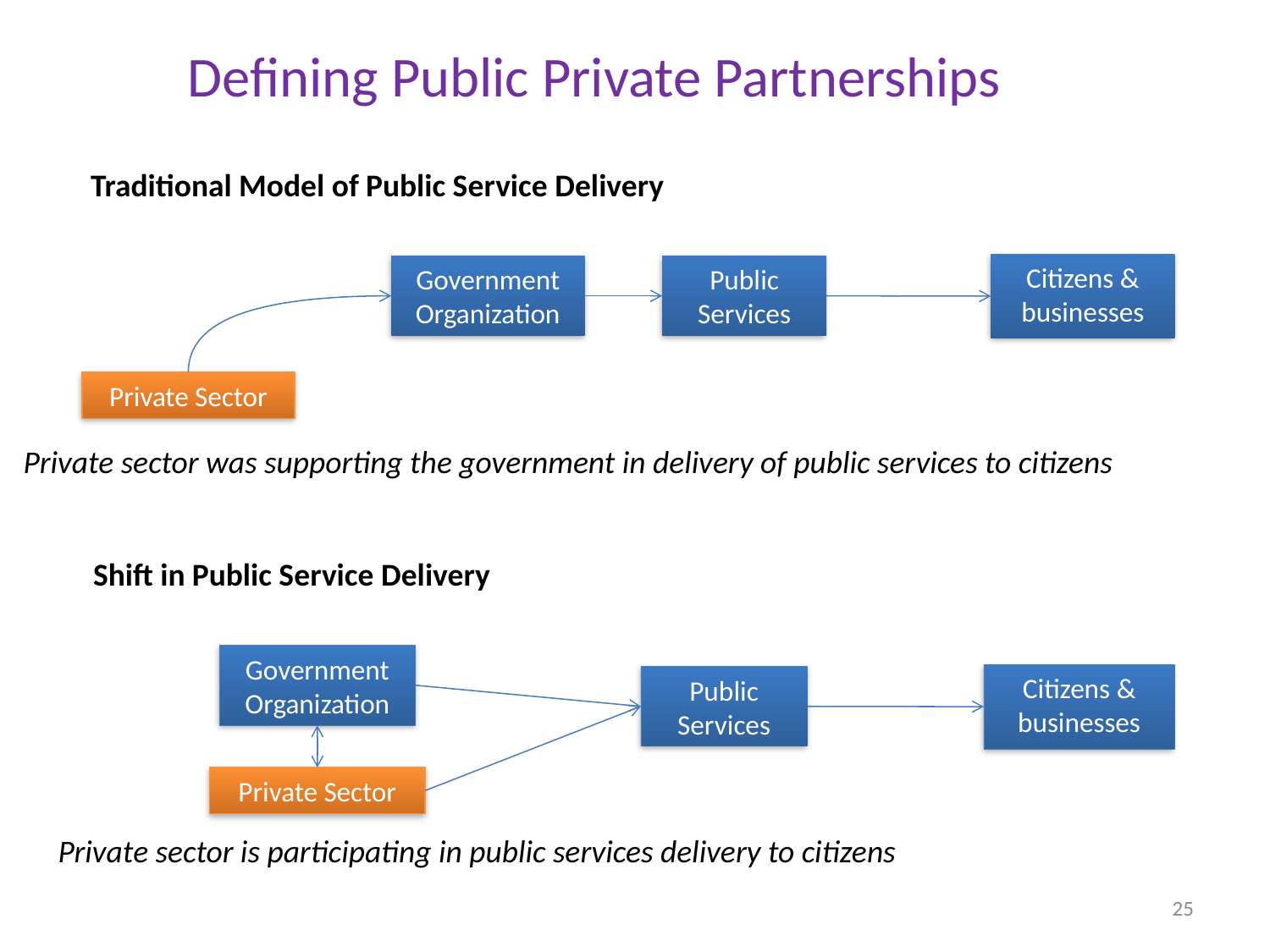

# Defining Public Private Partnerships
Traditional Model of Public Service Delivery
Citizens & businesses
Government Organization
Public Services
Private Sector
Private sector was supporting the government in delivery of public services to citizens
Shift in Public Service Delivery
Government Organization
Citizens & businesses
Public Services
Private Sector
Private sector is participating in public services delivery to citizens
25